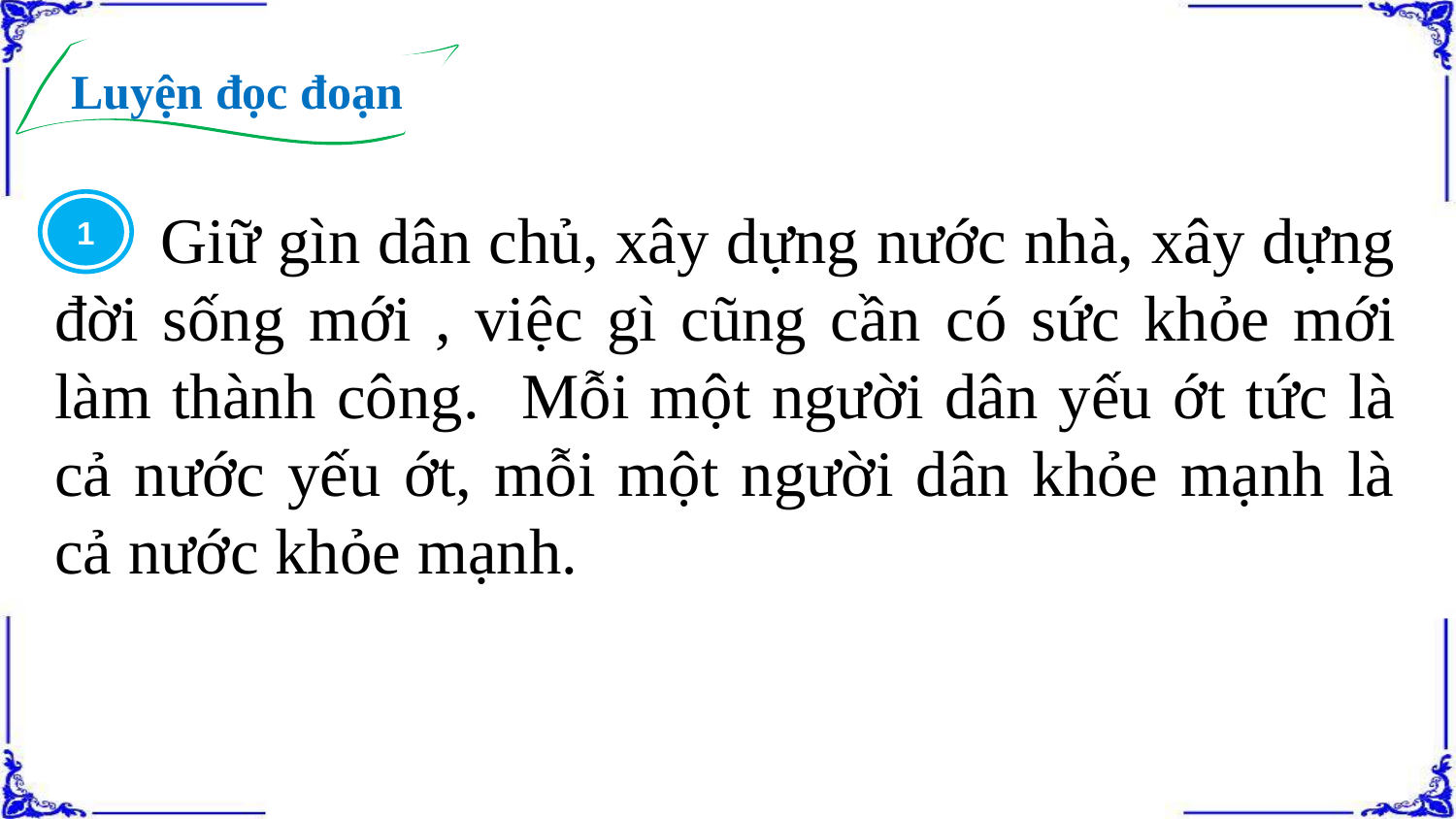

Luyện đọc đoạn
      Giữ gìn dân chủ, xây dựng nước nhà, xây dựng đời sống mới , việc gì cũng cần có sức khỏe mới làm thành công.  Mỗi một người dân yếu ớt tức là cả nước yếu ớt, mỗi một người dân khỏe mạnh là cả nước khỏe mạnh.

1